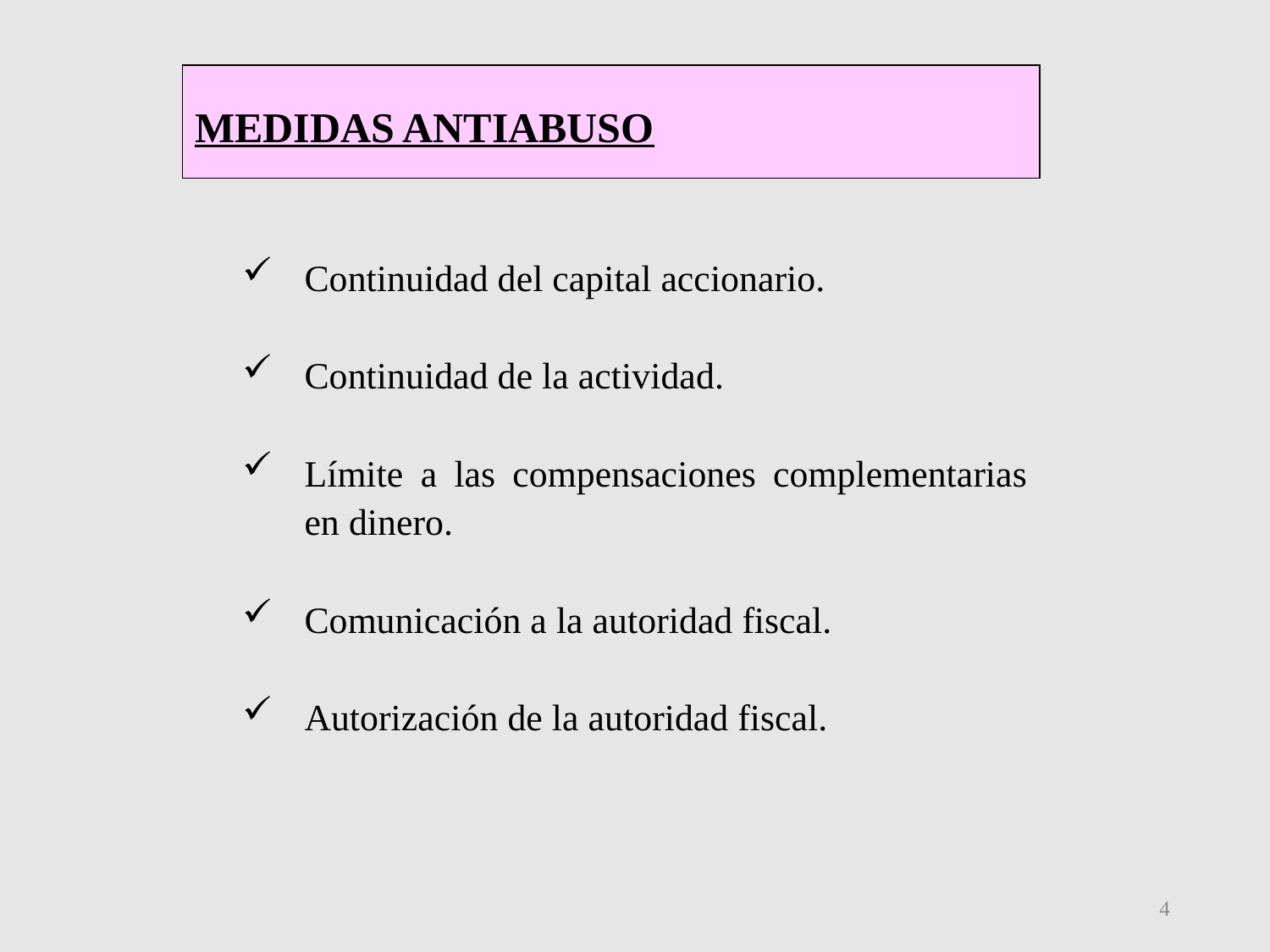

MEDIDAS ANTIABUSO

Continuidad del capital accionario.

Continuidad de la actividad.

Límite a las compensaciones complementarias en dinero.

Comunicación a la autoridad fiscal.

Autorización de la autoridad fiscal.

4